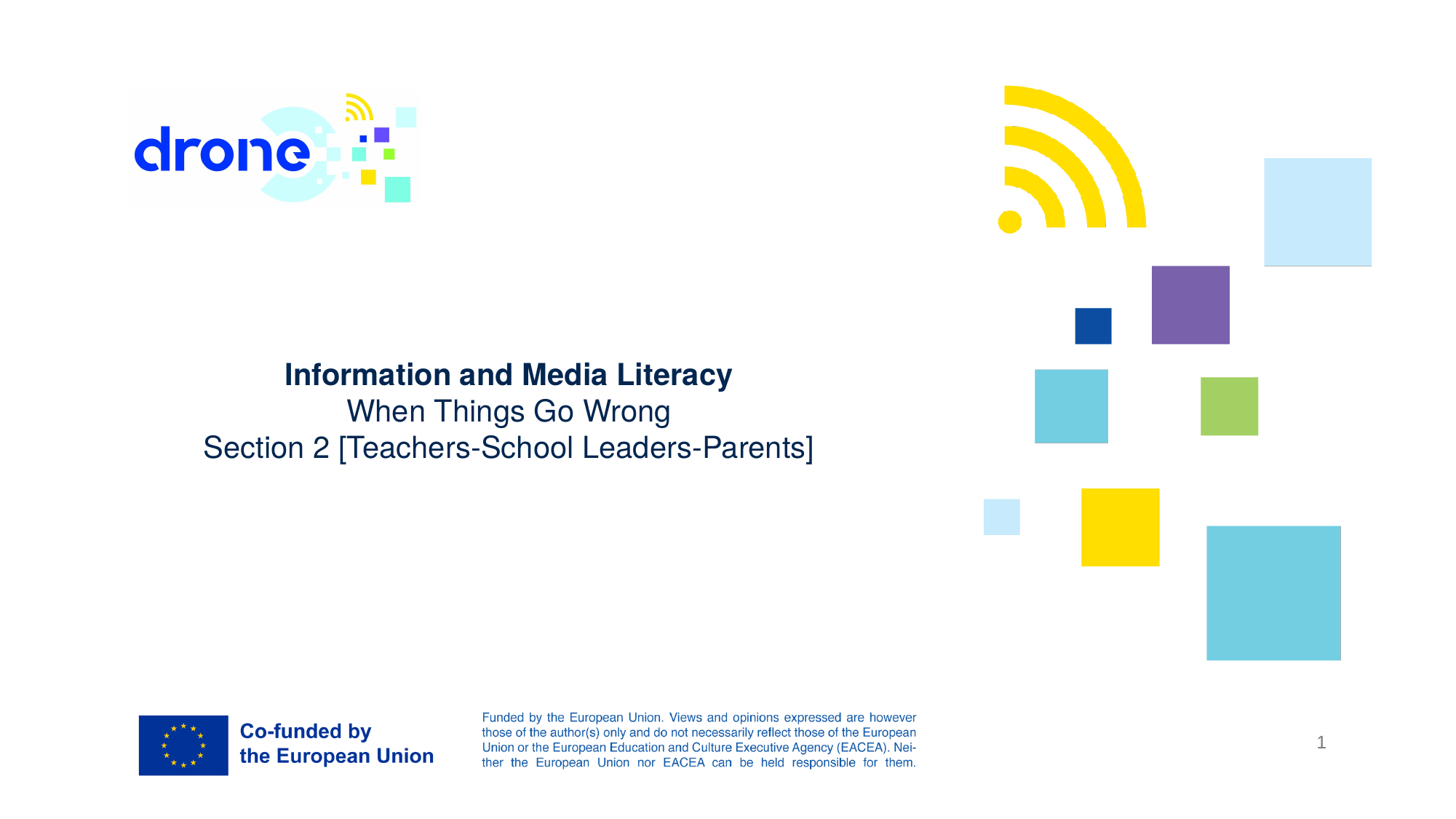

# Information and Media Literacy When Things Go Wrong Section 2 [Teachers-School Leaders-Parents]
1